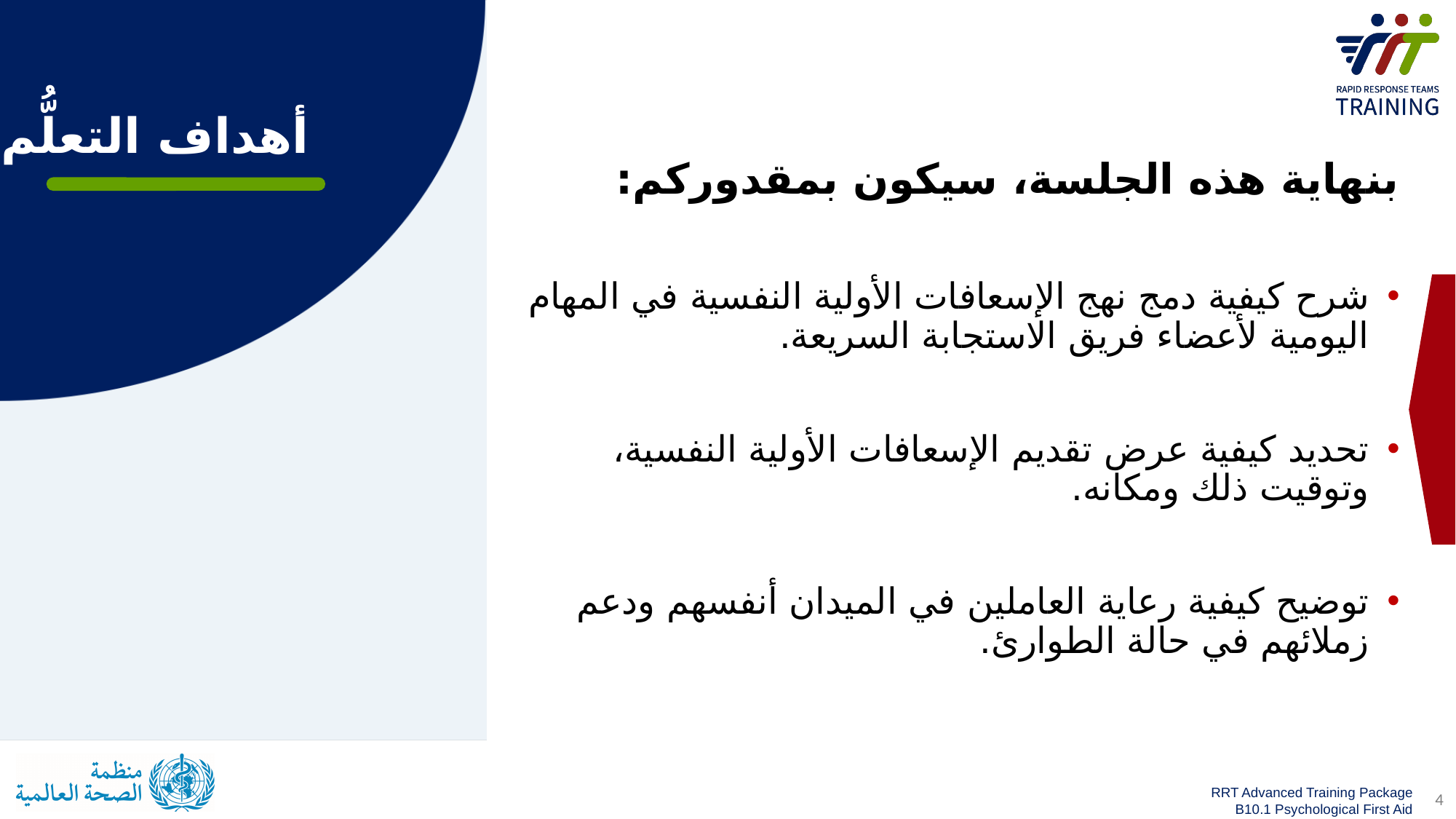

# أهداف التعلُّم
بنهاية هذه الجلسة، سيكون بمقدوركم:

شرح كيفية دمج نهج الإسعافات الأولية النفسية في المهام اليومية لأعضاء فريق الاستجابة السريعة.

تحديد كيفية عرض تقديم الإسعافات الأولية النفسية، وتوقيت ذلك ومكانه.

توضيح كيفية رعاية العاملين في الميدان أنفسهم ودعم زملائهم في حالة الطوارئ.